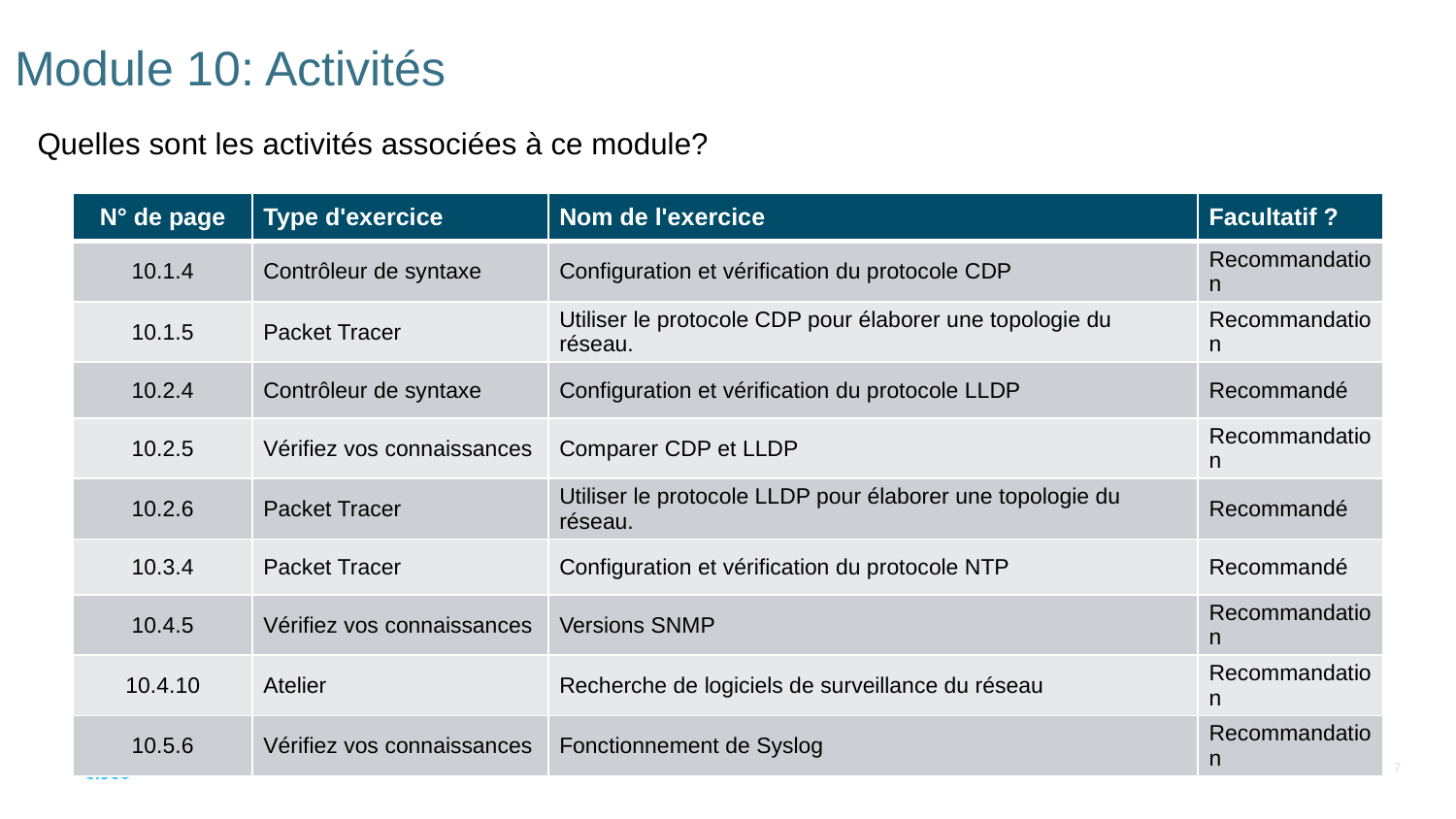

# Module 10: Activités
Quelles sont les activités associées à ce module?

| N° de page | Type d'exercice | Nom de l'exercice | Facultatif ? |
| --- | --- | --- | --- |
| 10.1.4 | Contrôleur de syntaxe | Configuration et vérification du protocole CDP | Recommandation |
| 10.1.5 | Packet Tracer | Utiliser le protocole CDP pour élaborer une topologie du réseau. | Recommandation |
| 10.2.4 | Contrôleur de syntaxe | Configuration et vérification du protocole LLDP | Recommandé |
| 10.2.5 | Vérifiez vos connaissances | Comparer CDP et LLDP | Recommandation |
| 10.2.6 | Packet Tracer | Utiliser le protocole LLDP pour élaborer une topologie du réseau. | Recommandé |
| 10.3.4 | Packet Tracer | Configuration et vérification du protocole NTP | Recommandé |
| 10.4.5 | Vérifiez vos connaissances | Versions SNMP | Recommandation |
| 10.4.10 | Atelier | Recherche de logiciels de surveillance du réseau | Recommandation |
| 10.5.6 | Vérifiez vos connaissances | Fonctionnement de Syslog | Recommandation |